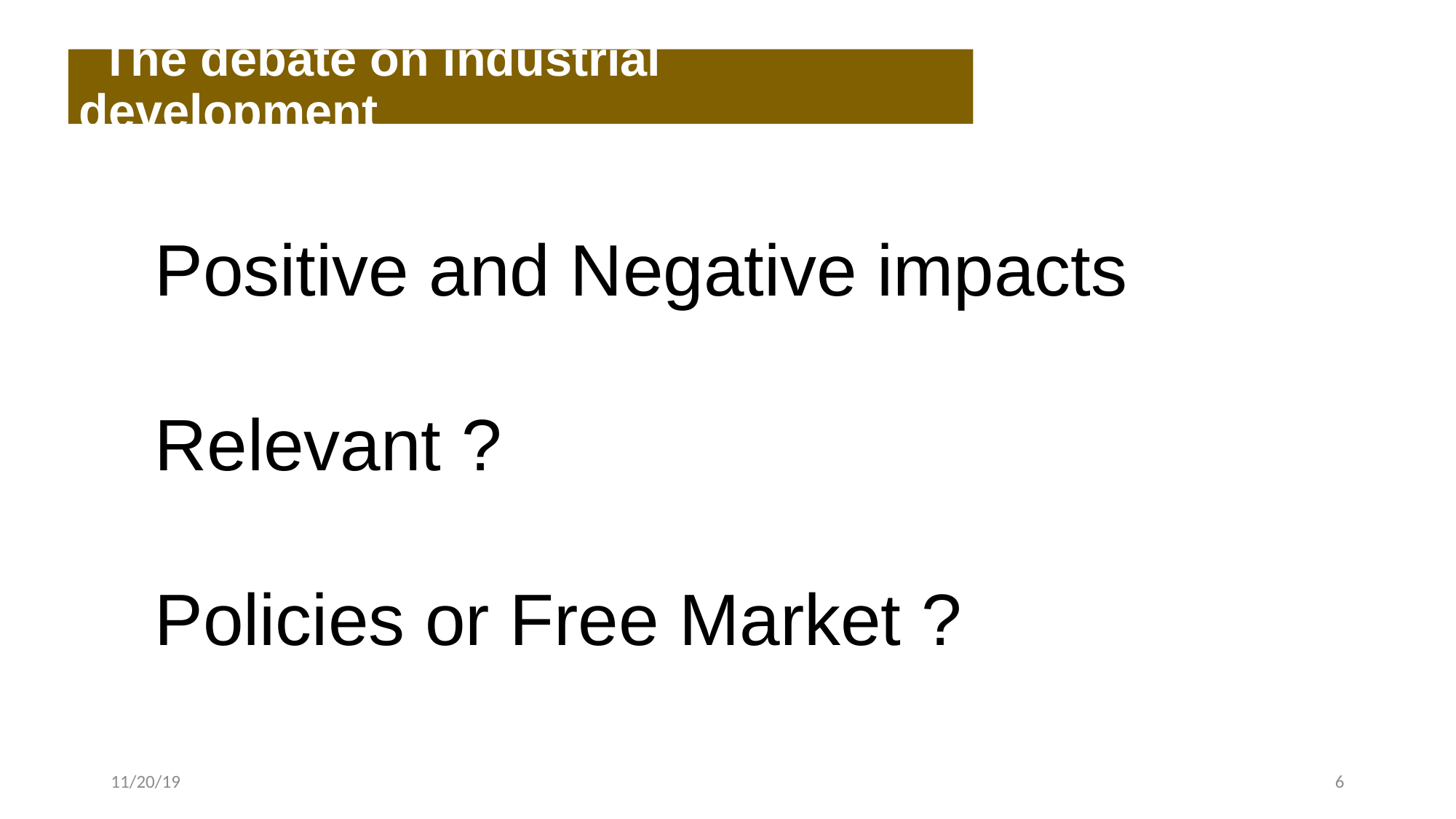

The debate on industrial development
Positive and Negative impacts

Relevant ?

Policies or Free Market ?

11/20/19

6